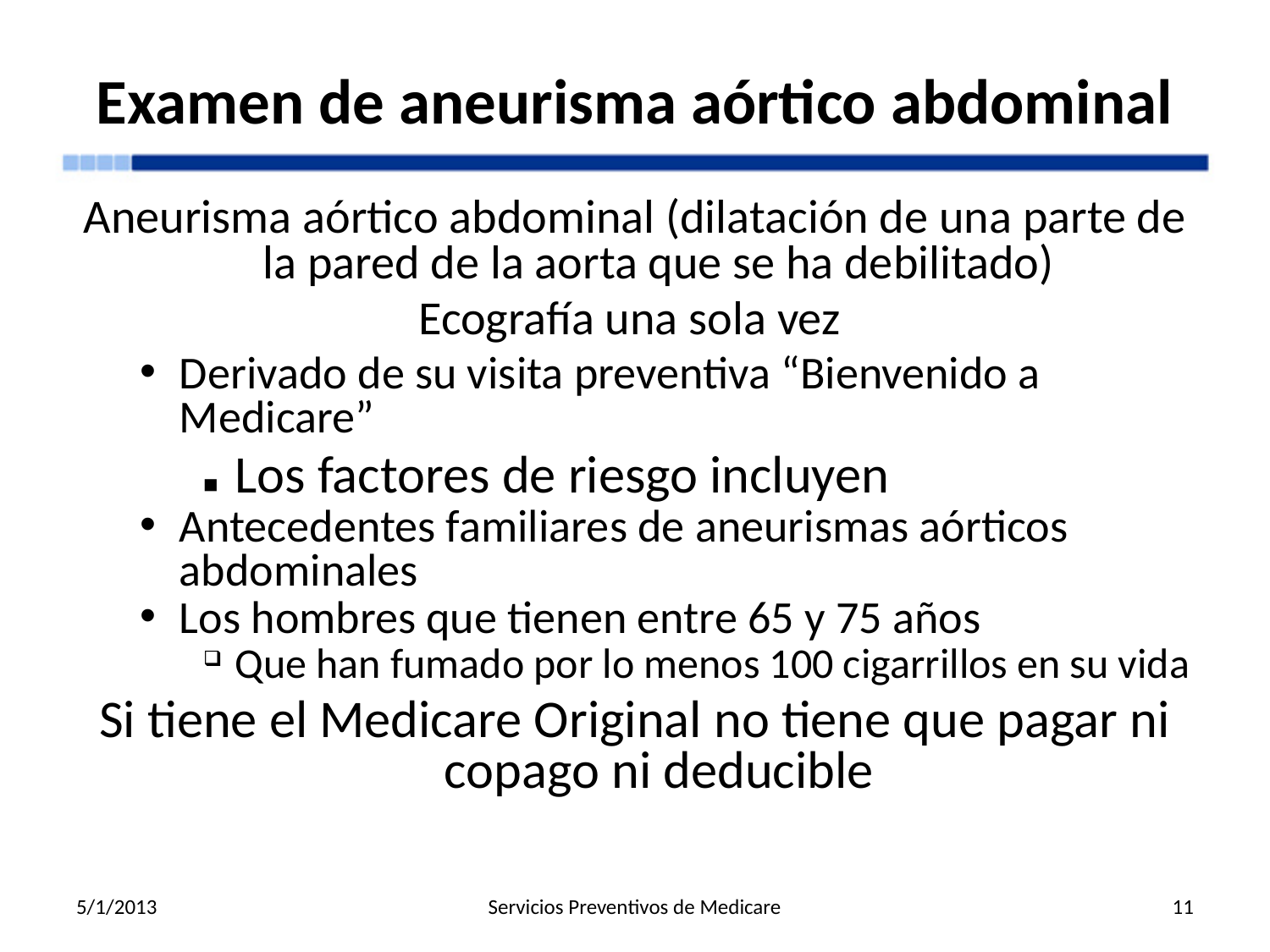

# Examen de aneurisma aórtico abdominal
Aneurisma aórtico abdominal (dilatación de una parte de la pared de la aorta que se ha debilitado)
Ecografía una sola vez
Derivado de su visita preventiva “Bienvenido a Medicare”
■   Los factores de riesgo incluyen
Antecedentes familiares de aneurismas aórticos abdominales
Los hombres que tienen entre 65 y 75 años
Que han fumado por lo menos 100 cigarrillos en su vida
Si tiene el Medicare Original no tiene que pagar ni copago ni deducible
5/1/2013
Servicios Preventivos de Medicare
11